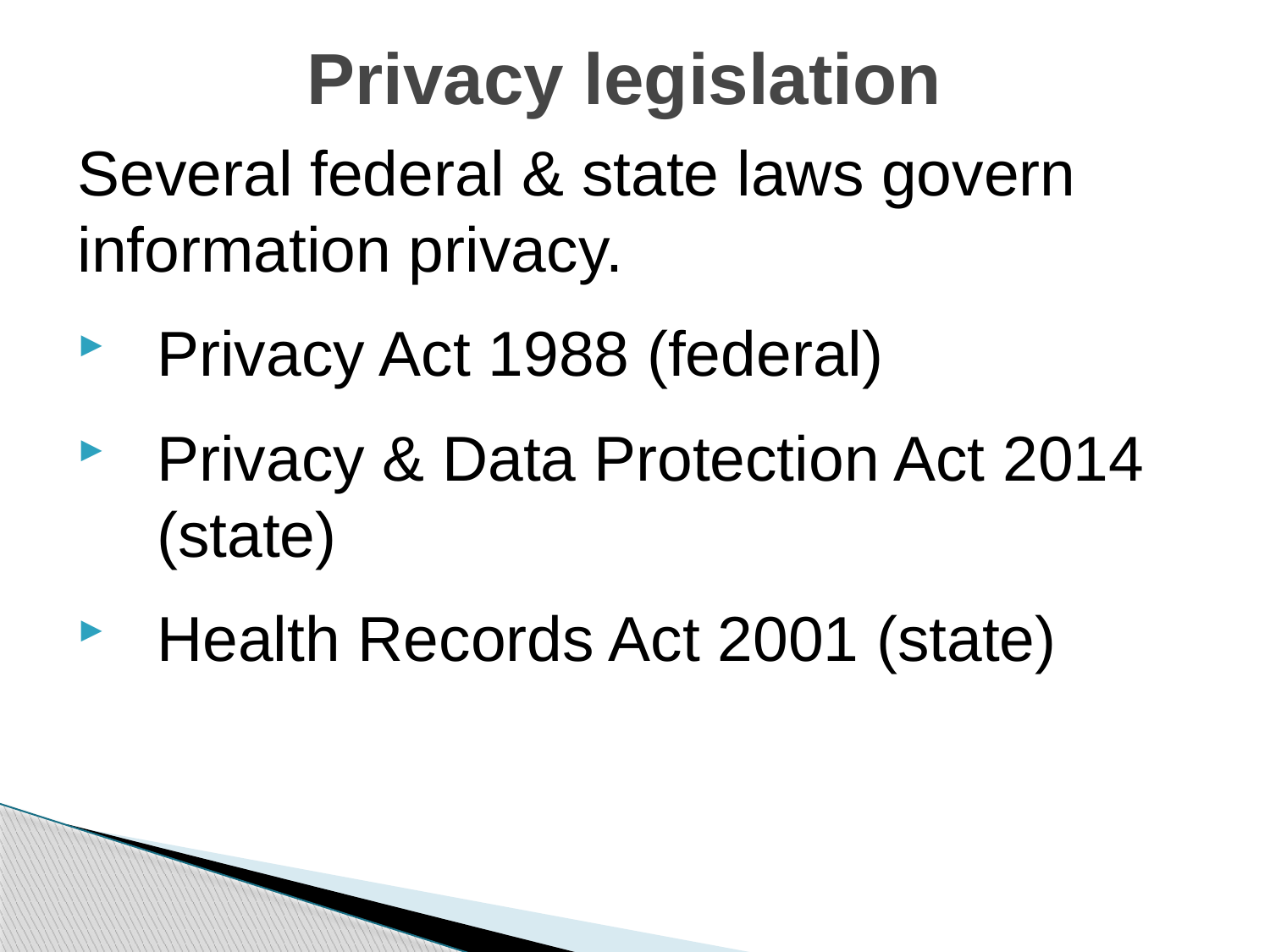

# Privacy legislation
Several federal & state laws govern information privacy.
Privacy Act 1988 (federal)
Privacy & Data Protection Act 2014 (state)
Health Records Act 2001 (state)